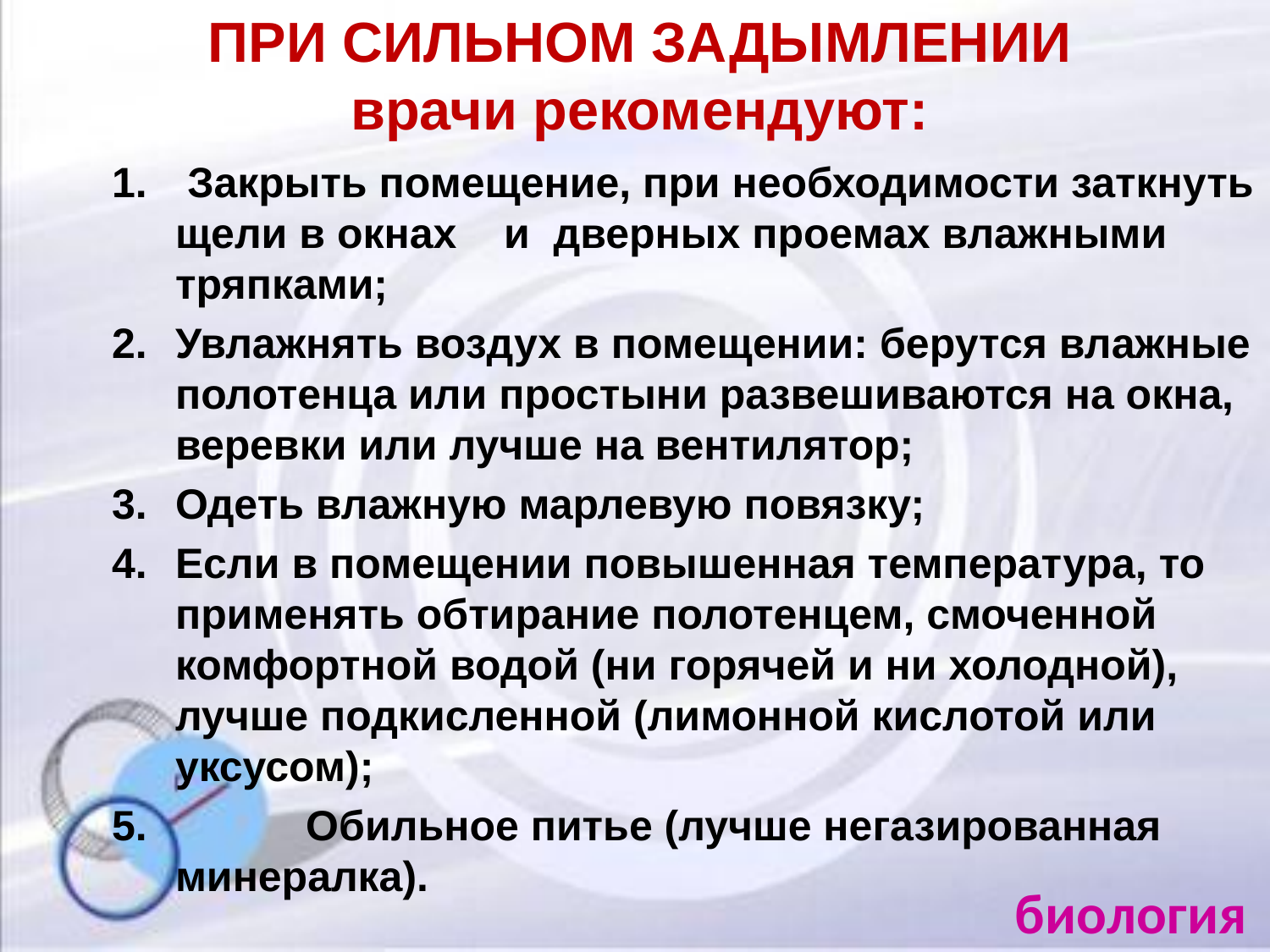

ПРИ СИЛЬНОМ ЗАДЫМЛЕНИИ
врачи рекомендуют:
 Закрыть помещение, при необходимости заткнуть щели в окнах    и  дверных проемах влажными тряпками;
Увлажнять воздух в помещении: берутся влажные полотенца или простыни развешиваются на окна, веревки или лучше на вентилятор;
Одеть влажную марлевую повязку;
Если в помещении повышенная температура, то применять обтирание полотенцем, смоченной комфортной водой (ни горячей и ни холодной), лучше подкисленной (лимонной кислотой или уксусом);
           Обильное питье (лучше негазированная минералка).
биология